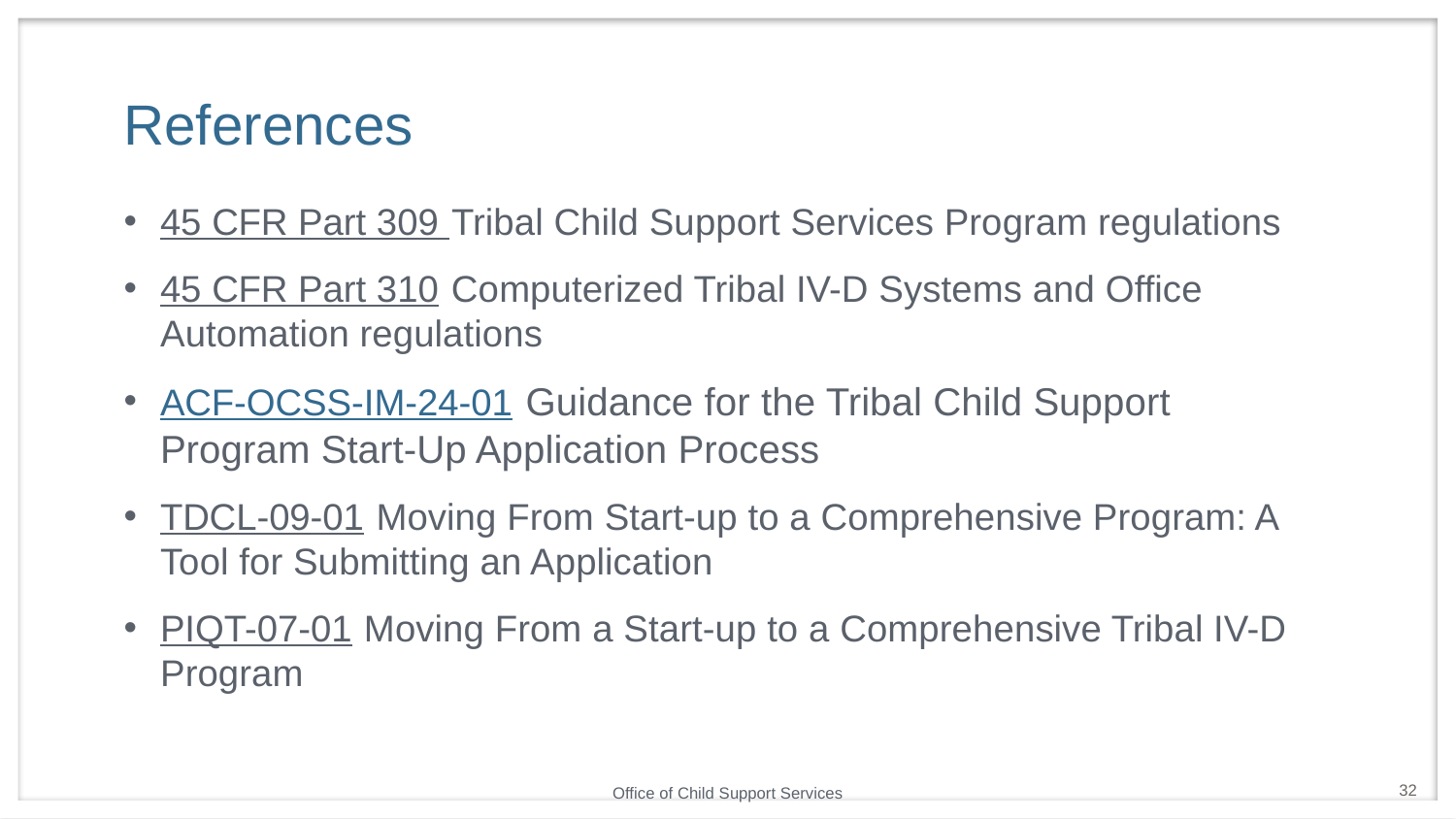

# References
45 CFR Part 309 Tribal Child Support Services Program regulations
45 CFR Part 310 Computerized Tribal IV-D Systems and Office Automation regulations
ACF-OCSS-IM-24-01 Guidance for the Tribal Child Support Program Start-Up Application Process
TDCL-09-01 Moving From Start-up to a Comprehensive Program: A Tool for Submitting an Application
PIQT-07-01 Moving From a Start-up to a Comprehensive Tribal IV-D Program
32